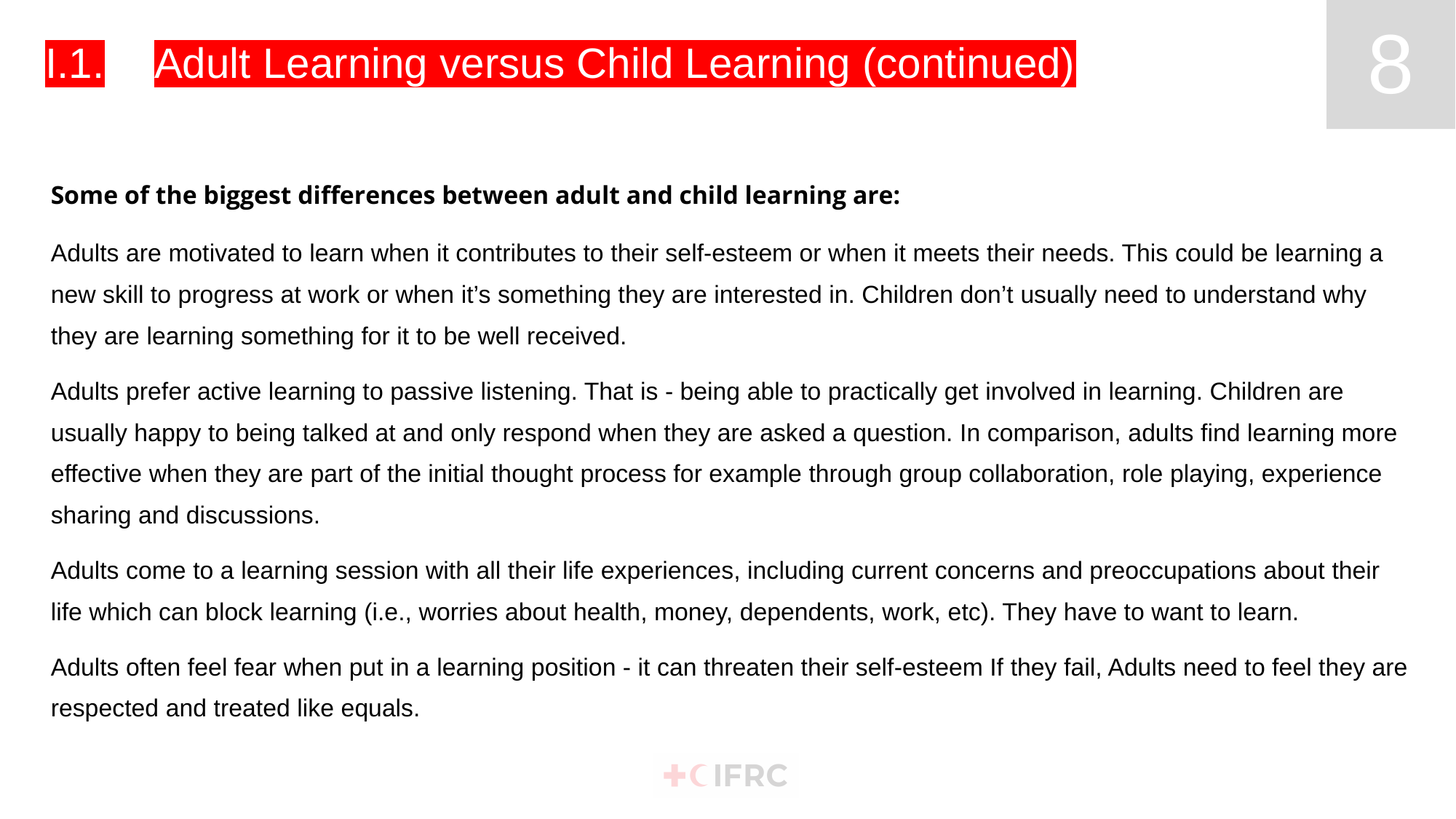

# I.1.	Adult Learning versus Child Learning (continued)
Some of the biggest differences between adult and child learning are:
Adults are motivated to learn when it contributes to their self-esteem or when it meets their needs. This could be learning a new skill to progress at work or when it’s something they are interested in. Children don’t usually need to understand why they are learning something for it to be well received.
Adults prefer active learning to passive listening. That is - being able to practically get involved in learning. Children are usually happy to being talked at and only respond when they are asked a question. In comparison, adults find learning more effective when they are part of the initial thought process for example through group collaboration, role playing, experience sharing and discussions.
Adults come to a learning session with all their life experiences, including current concerns and preoccupations about their life which can block learning (i.e., worries about health, money, dependents, work, etc). They have to want to learn.
Adults often feel fear when put in a learning position - it can threaten their self-esteem If they fail, Adults need to feel they are respected and treated like equals.